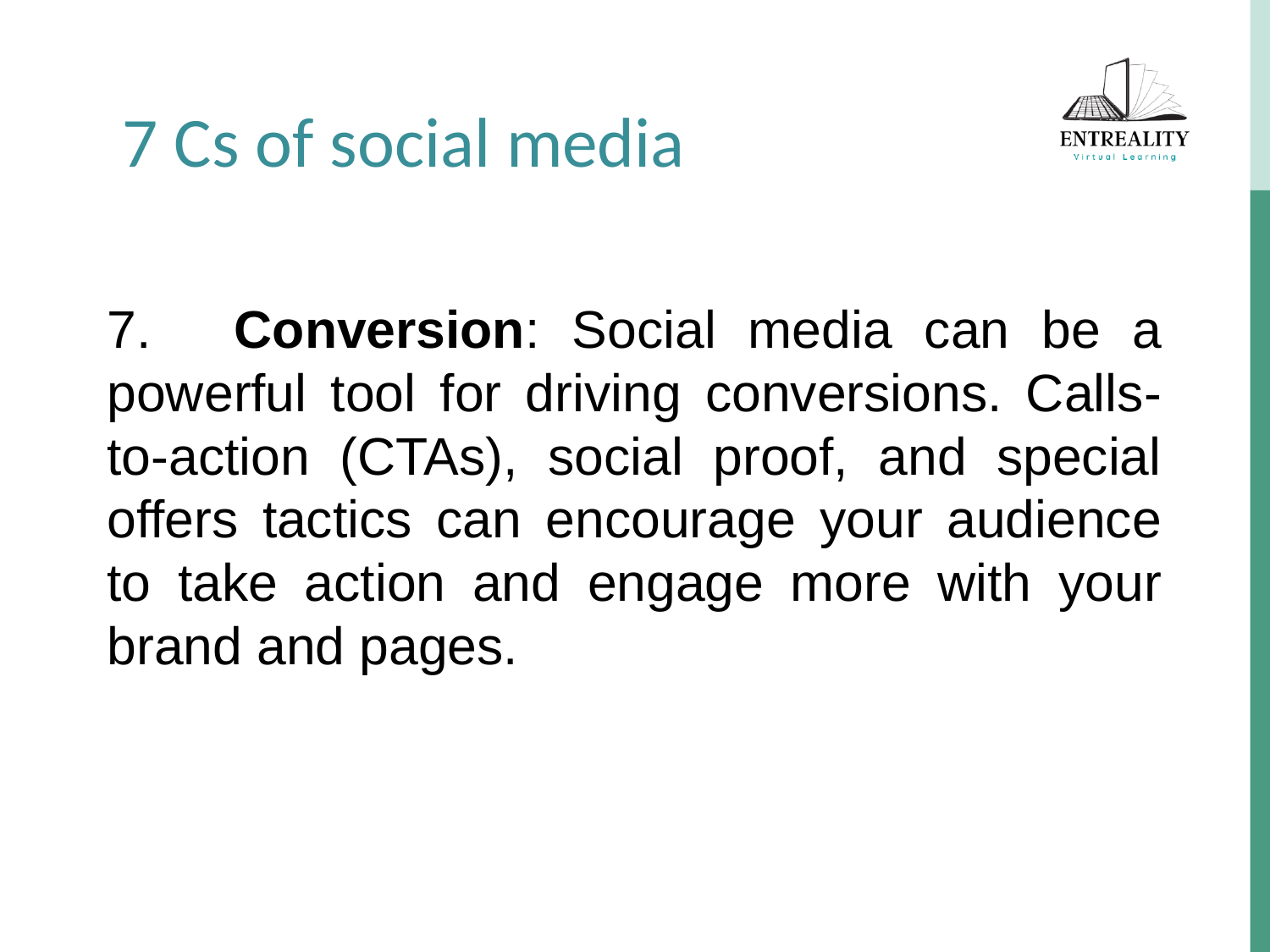

7 Cs of social media
7.	Conversion: Social media can be a powerful tool for driving conversions. Calls-to-action (CTAs), social proof, and special offers tactics can encourage your audience to take action and engage more with your brand and pages.